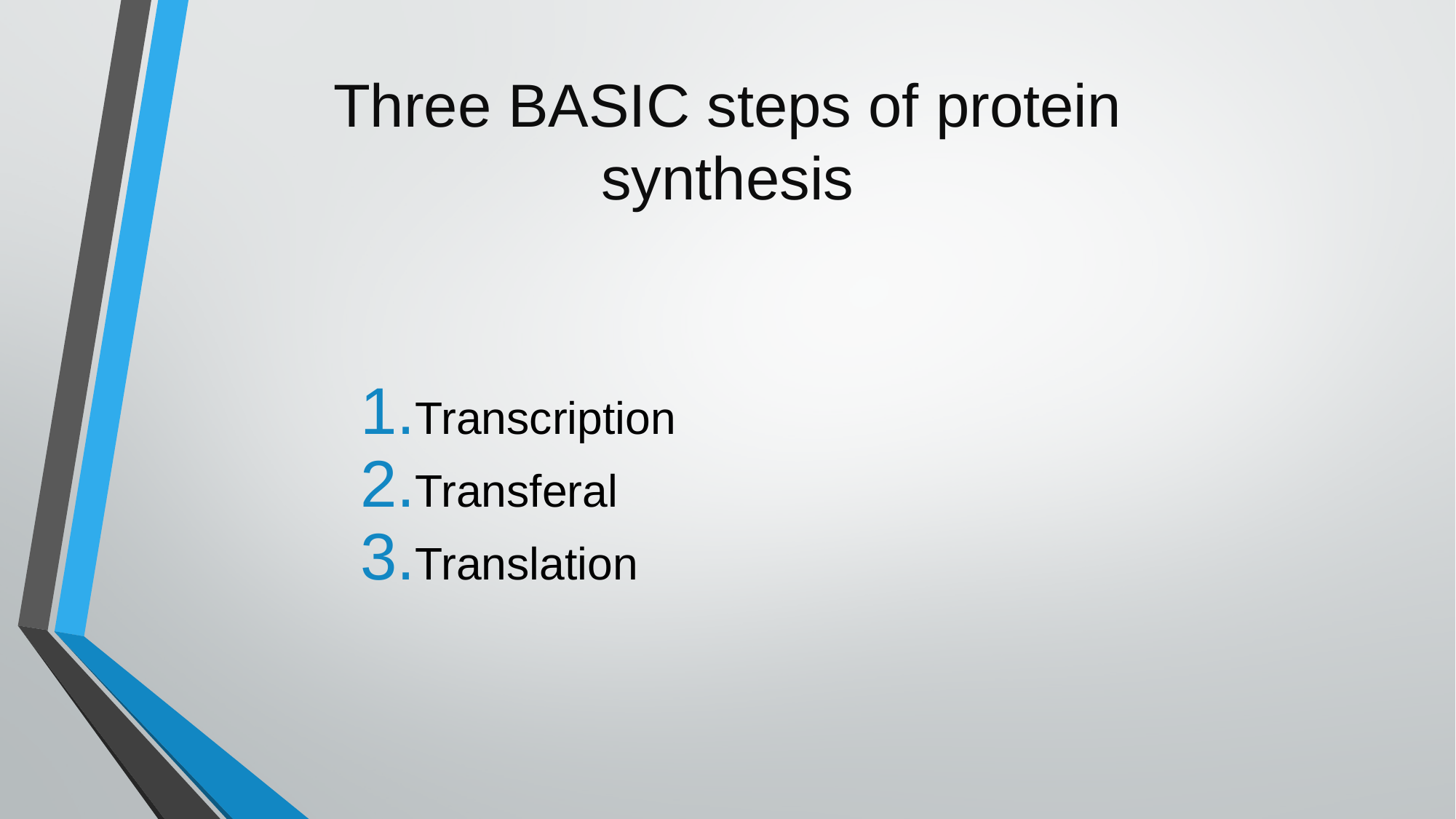

# Three BASIC steps of protein synthesis
Transcription
Transferal
Translation